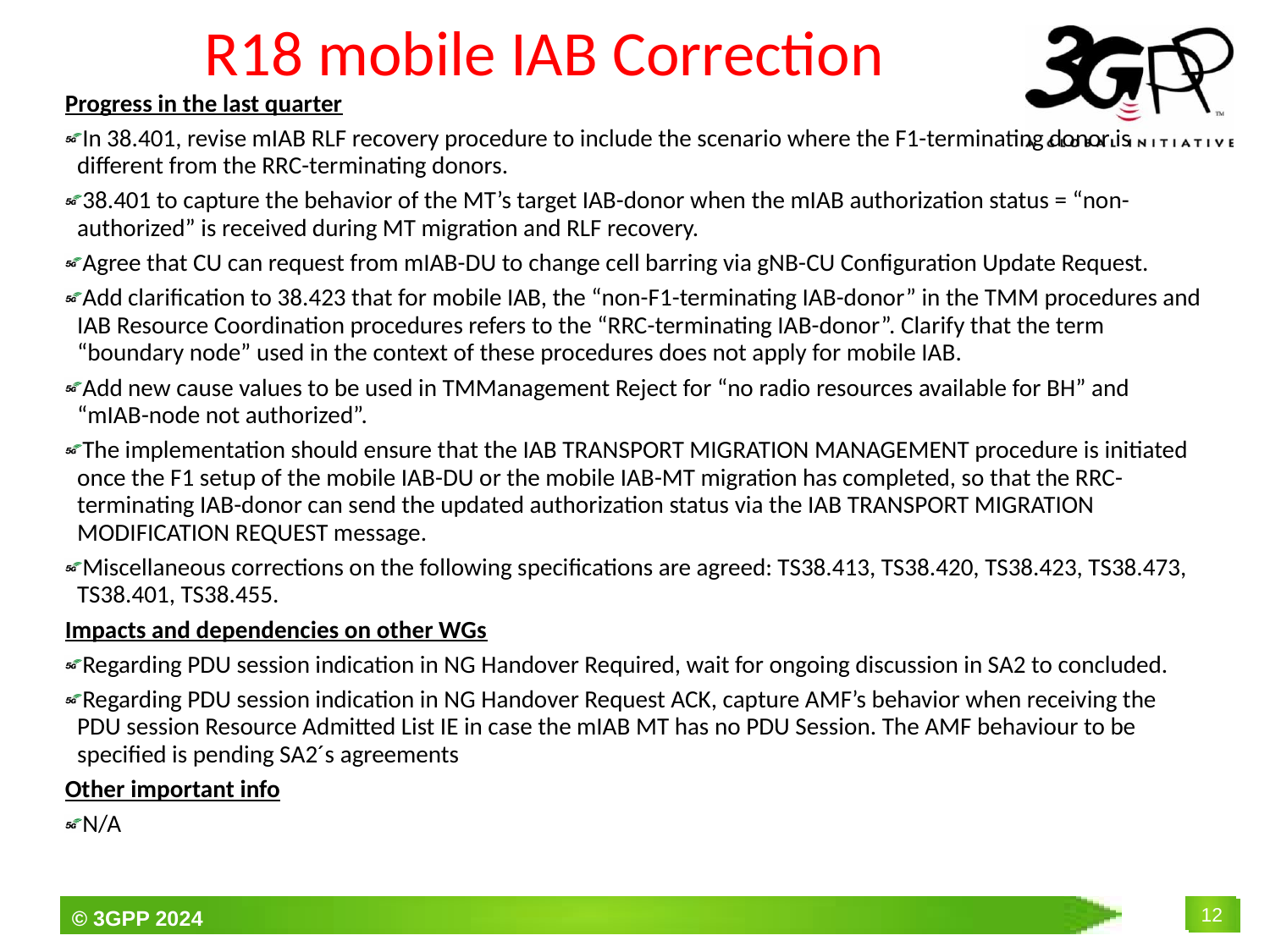

# R18 mobile IAB Correction
Progress in the last quarter
In 38.401, revise mIAB RLF recovery procedure to include the scenario where the F1-terminating donor is different from the RRC-terminating donors.
38.401 to capture the behavior of the MT’s target IAB-donor when the mIAB authorization status = “non-authorized” is received during MT migration and RLF recovery.
Agree that CU can request from mIAB-DU to change cell barring via gNB-CU Configuration Update Request.
Add clarification to 38.423 that for mobile IAB, the “non-F1-terminating IAB-donor” in the TMM procedures and IAB Resource Coordination procedures refers to the “RRC-terminating IAB-donor”. Clarify that the term “boundary node” used in the context of these procedures does not apply for mobile IAB.
Add new cause values to be used in TMManagement Reject for “no radio resources available for BH” and “mIAB-node not authorized”.
The implementation should ensure that the IAB TRANSPORT MIGRATION MANAGEMENT procedure is initiated once the F1 setup of the mobile IAB-DU or the mobile IAB-MT migration has completed, so that the RRC-terminating IAB-donor can send the updated authorization status via the IAB TRANSPORT MIGRATION MODIFICATION REQUEST message.
Miscellaneous corrections on the following specifications are agreed: TS38.413, TS38.420, TS38.423, TS38.473, TS38.401, TS38.455.
Impacts and dependencies on other WGs
Regarding PDU session indication in NG Handover Required, wait for ongoing discussion in SA2 to concluded.
Regarding PDU session indication in NG Handover Request ACK, capture AMF’s behavior when receiving the PDU session Resource Admitted List IE in case the mIAB MT has no PDU Session. The AMF behaviour to be specified is pending SA2´s agreements
Other important info
N/A

12